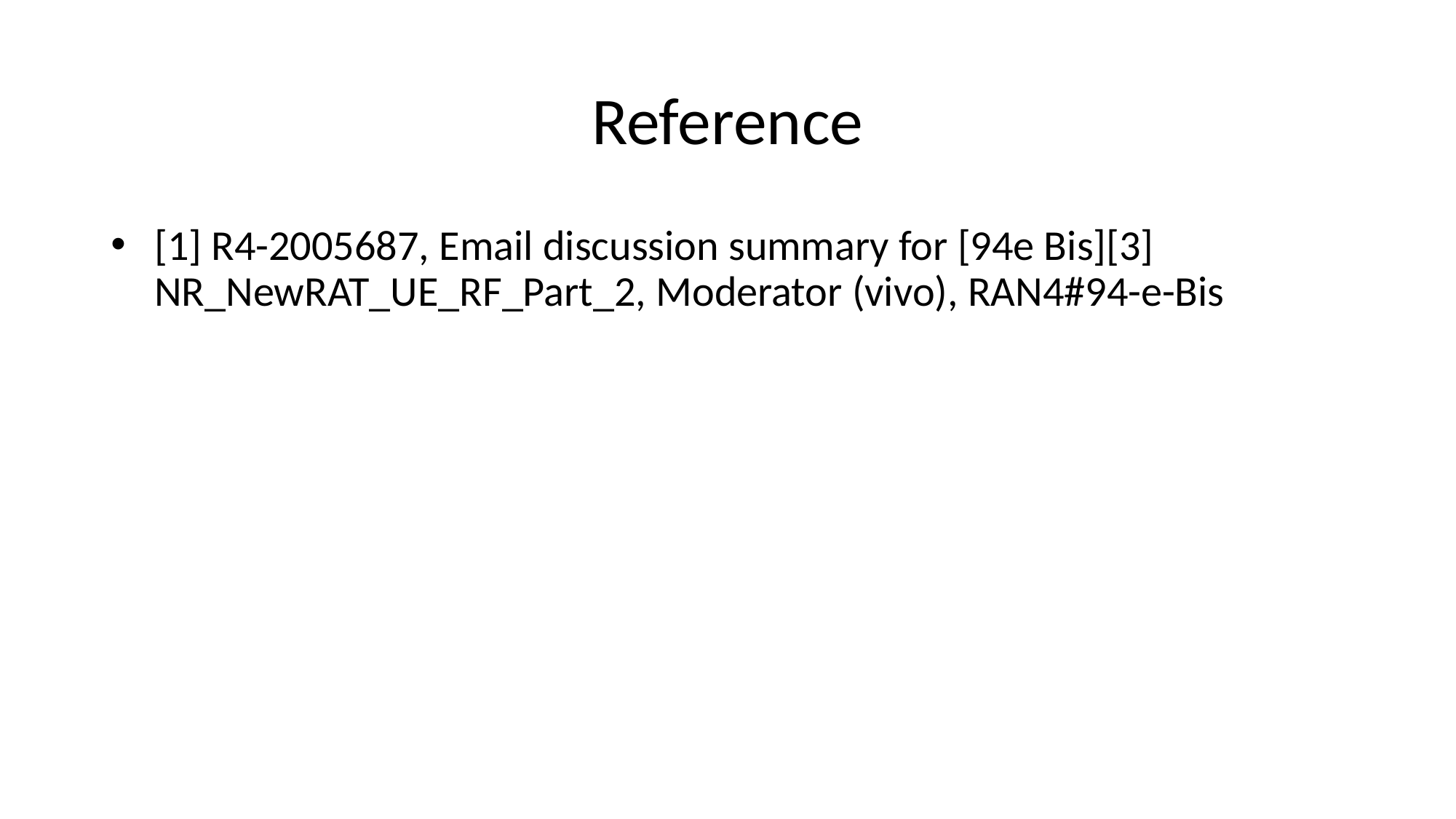

# Reference
[1] R4-2005687, Email discussion summary for [94e Bis][3] NR_NewRAT_UE_RF_Part_2, Moderator (vivo), RAN4#94-e-Bis